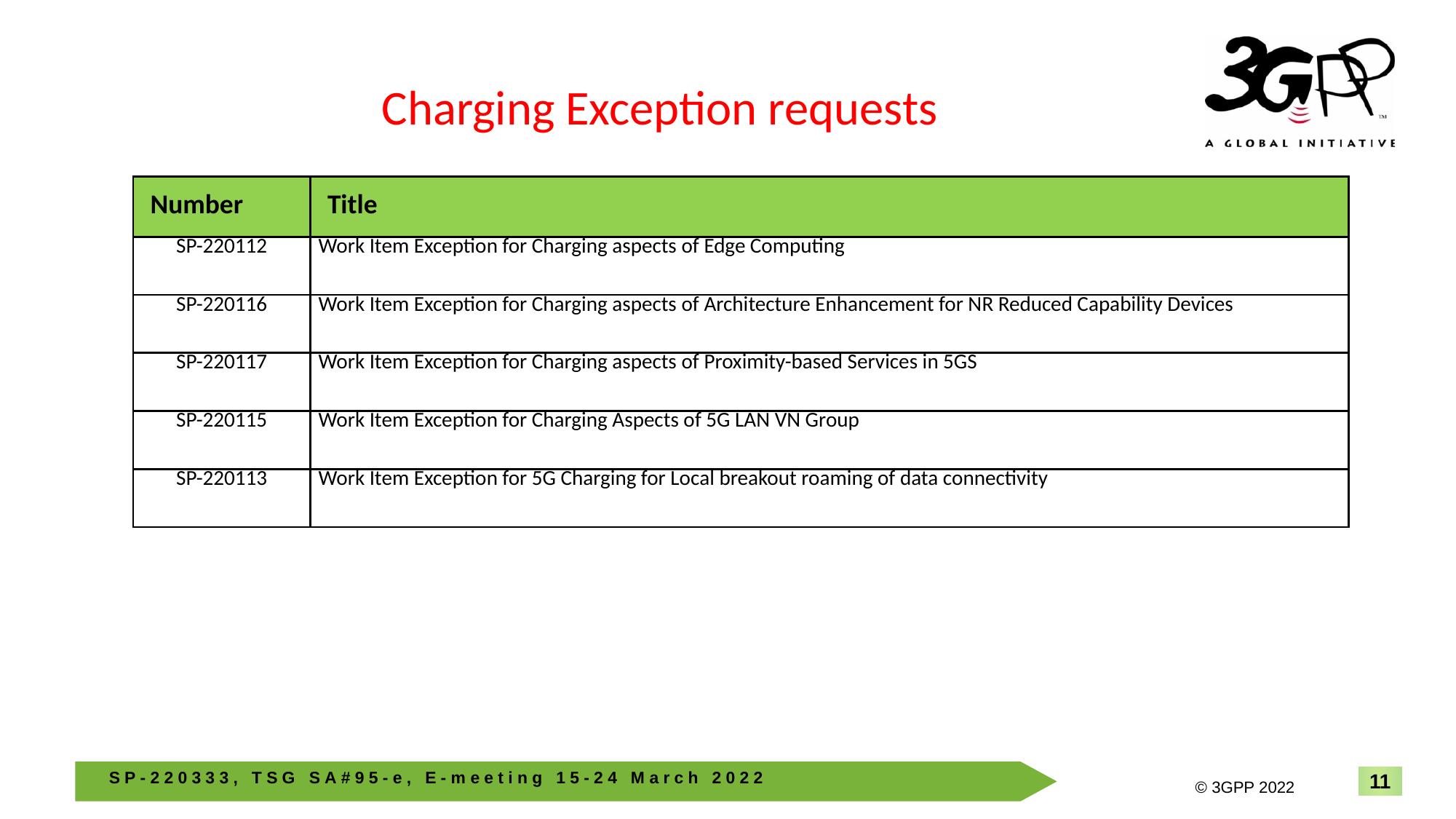

Charging Exception requests
| Number | Title |
| --- | --- |
| SP-220112 | Work Item Exception for Charging aspects of Edge Computing |
| SP-220116 | Work Item Exception for Charging aspects of Architecture Enhancement for NR Reduced Capability Devices |
| SP-220117 | Work Item Exception for Charging aspects of Proximity-based Services in 5GS |
| SP-220115 | Work Item Exception for Charging Aspects of 5G LAN VN Group |
| SP-220113 | Work Item Exception for 5G Charging for Local breakout roaming of data connectivity |